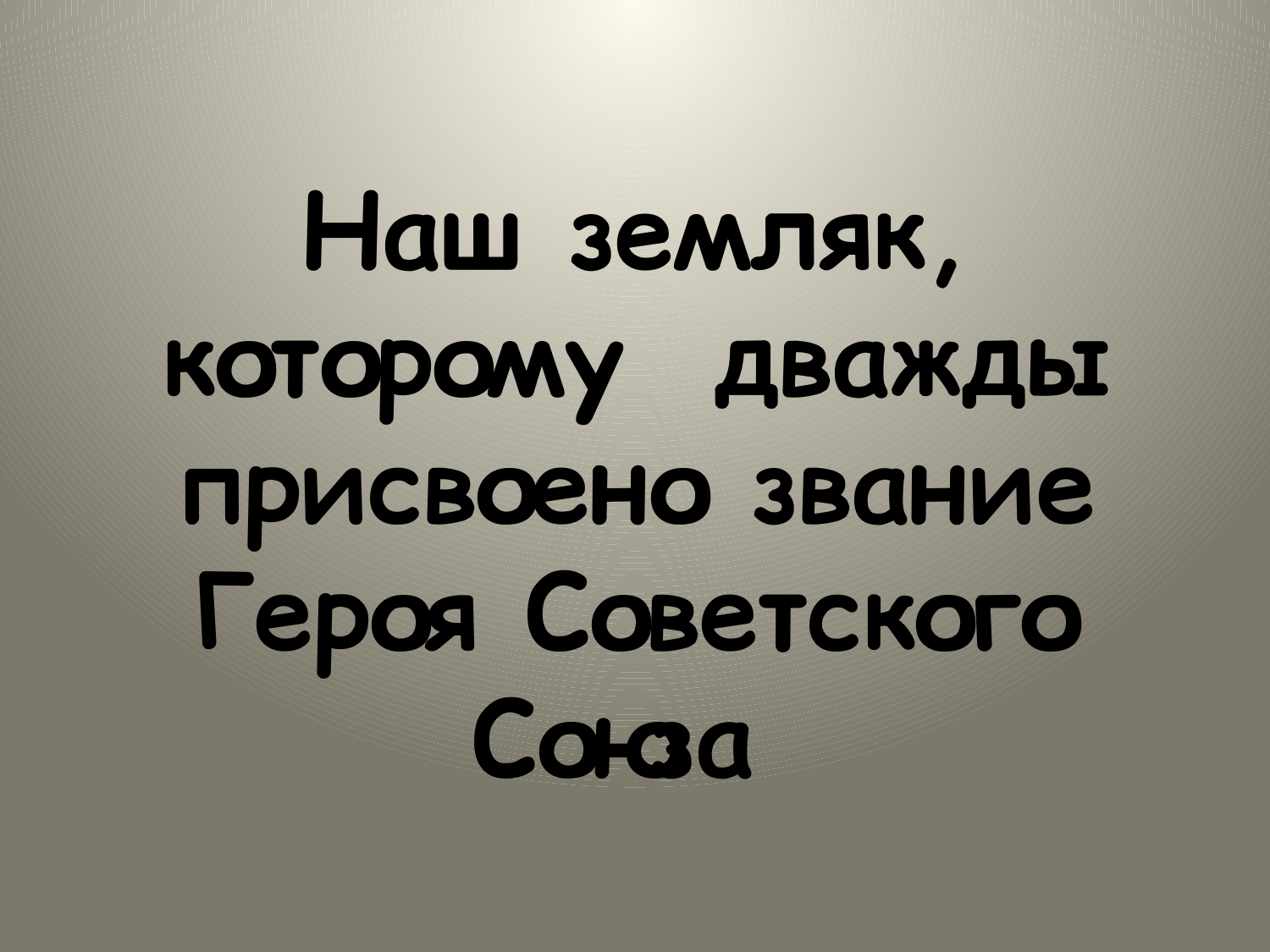

Наш земляк, которому  дважды присвоено звание Героя Советского Союза